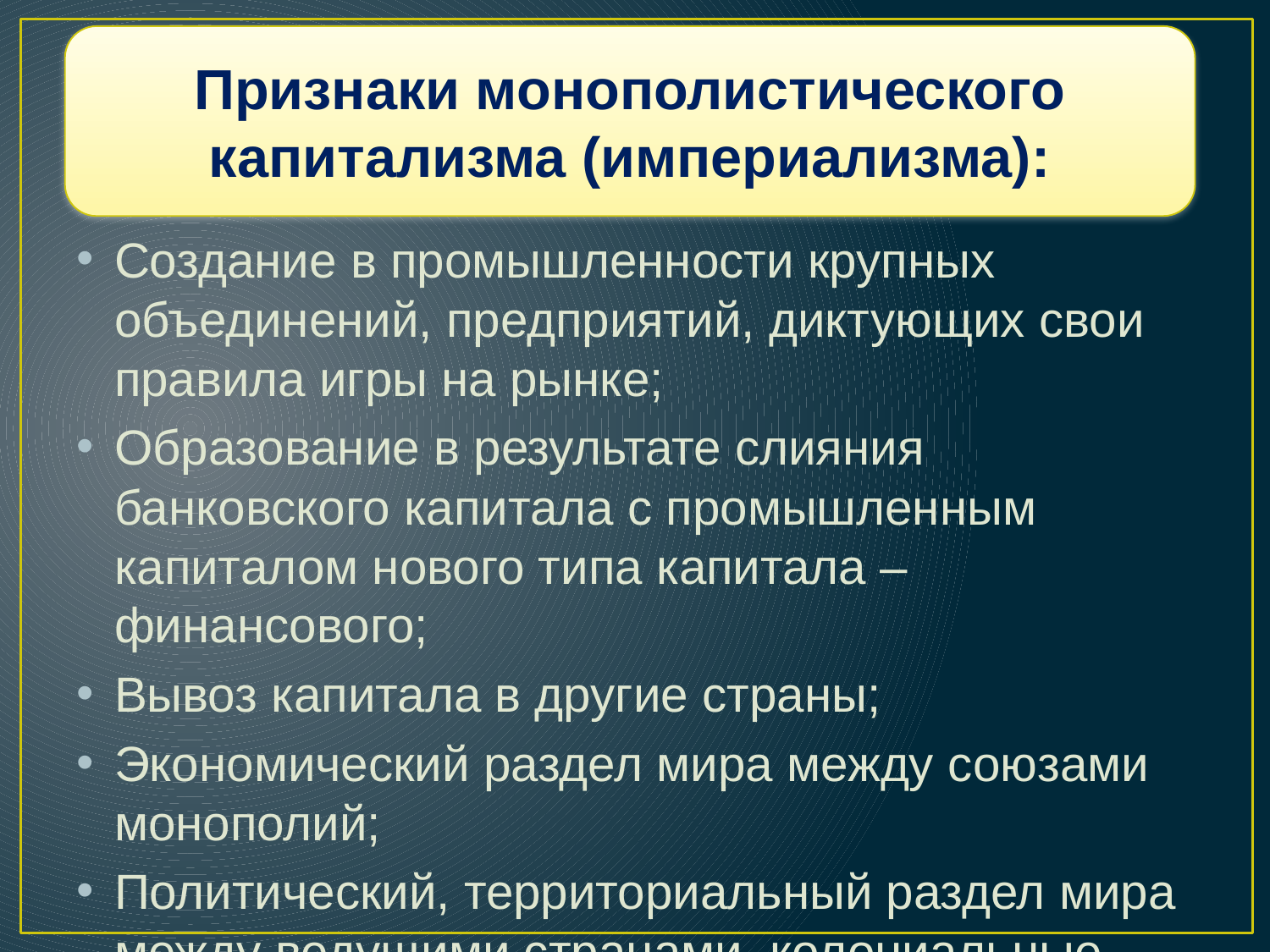

Признаки монополистического капитализма (империализма):
Создание в промышленности крупных объединений, предприятий, диктующих свои правила игры на рынке;
Образование в результате слияния банковского капитала с промышленным капиталом нового типа капитала – финансового;
Вывоз капитала в другие страны;
Экономический раздел мира между союзами монополий;
Политический, территориальный раздел мира между ведущими странами, колониальные войны;